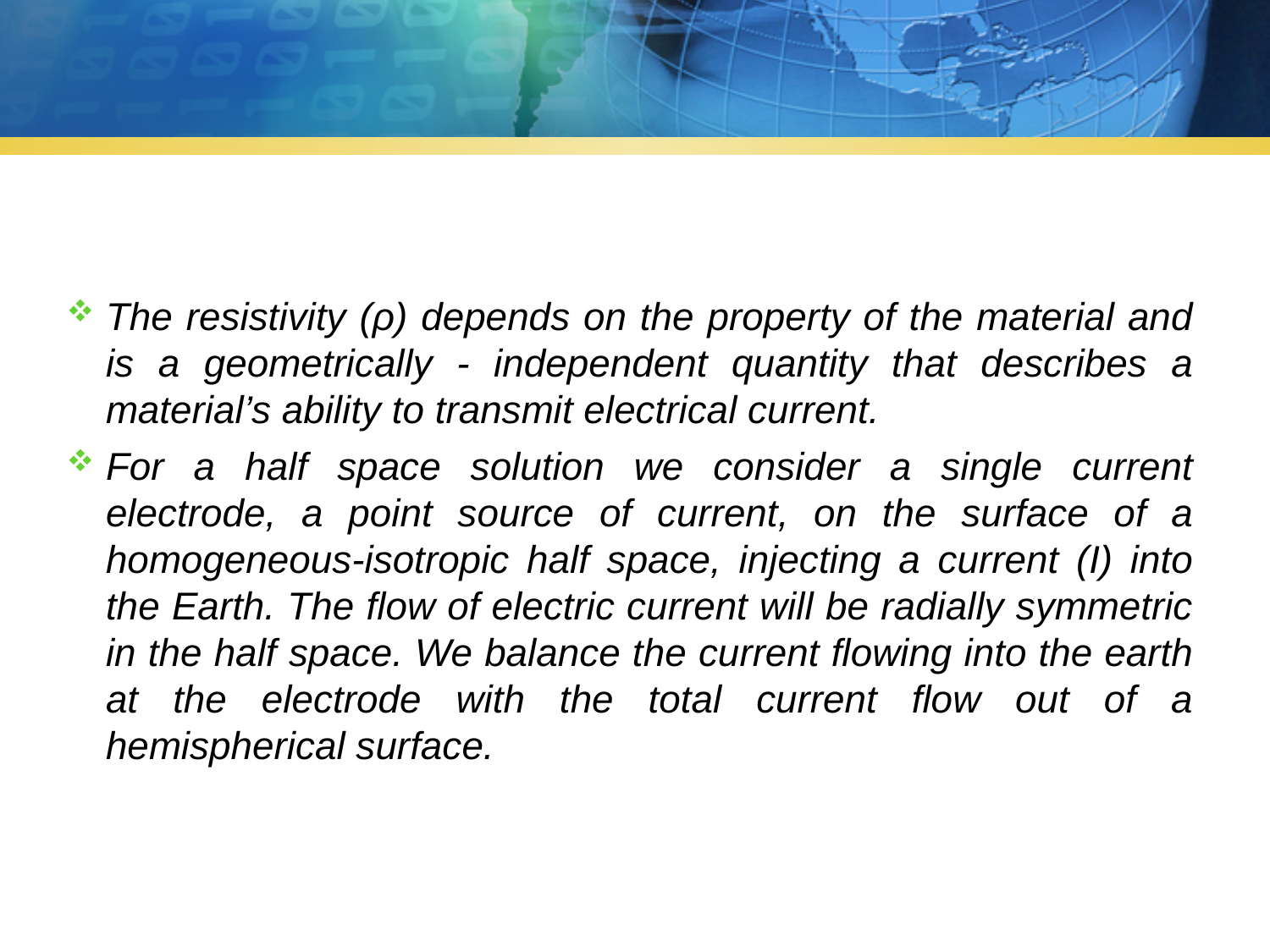

The resistivity (ρ) depends on the property of the material and is a geometrically - independent quantity that describes a material’s ability to transmit electrical current.
For a half space solution we consider a single current electrode, a point source of current, on the surface of a homogeneous-isotropic half space, injecting a current (I) into the Earth. The flow of electric current will be radially symmetric in the half space. We balance the current flowing into the earth at the electrode with the total current flow out of a hemispherical surface.